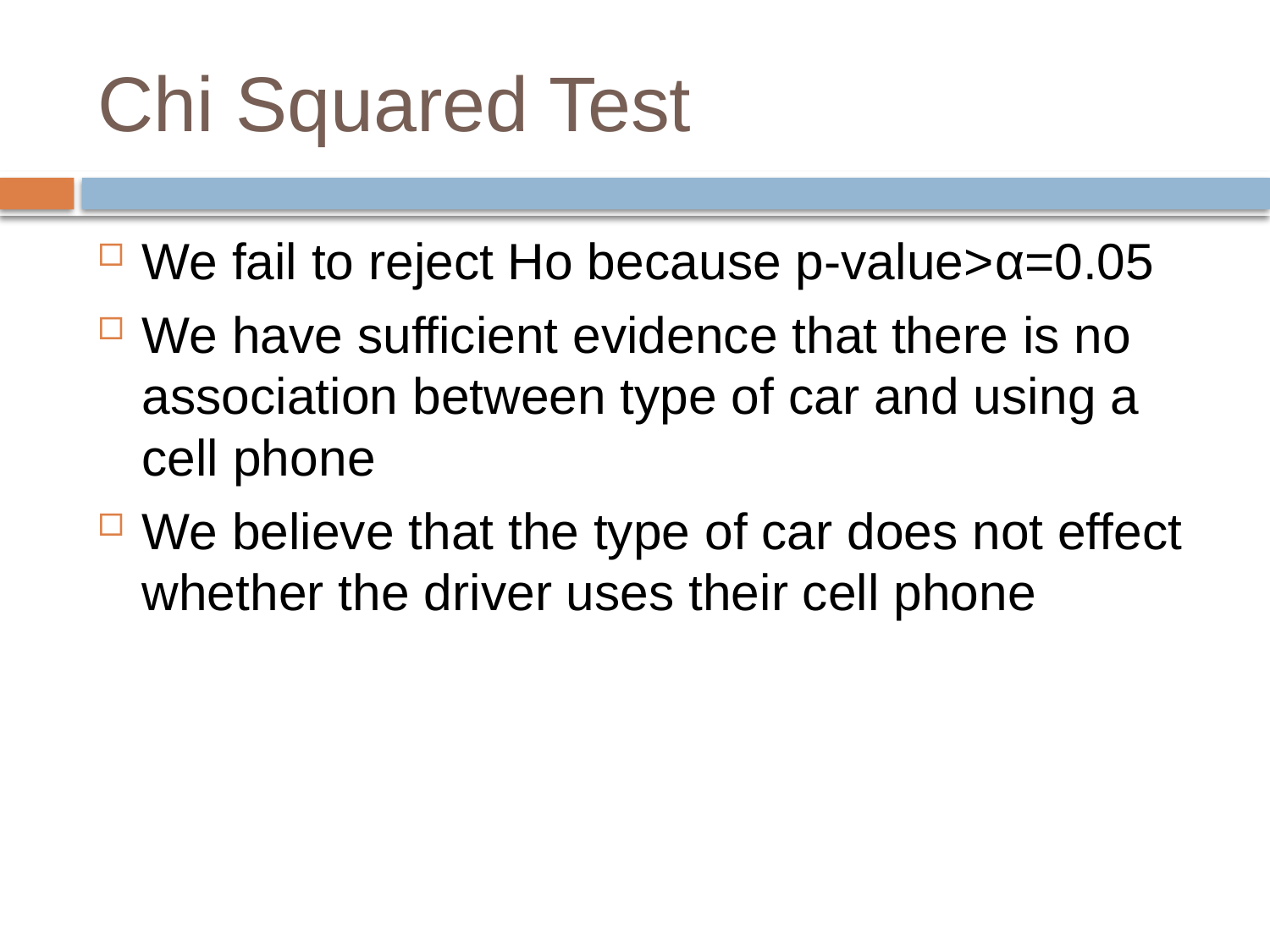

# Chi Squared Test
We fail to reject Ho because p-value>α=0.05
We have sufficient evidence that there is no association between type of car and using a cell phone
We believe that the type of car does not effect whether the driver uses their cell phone